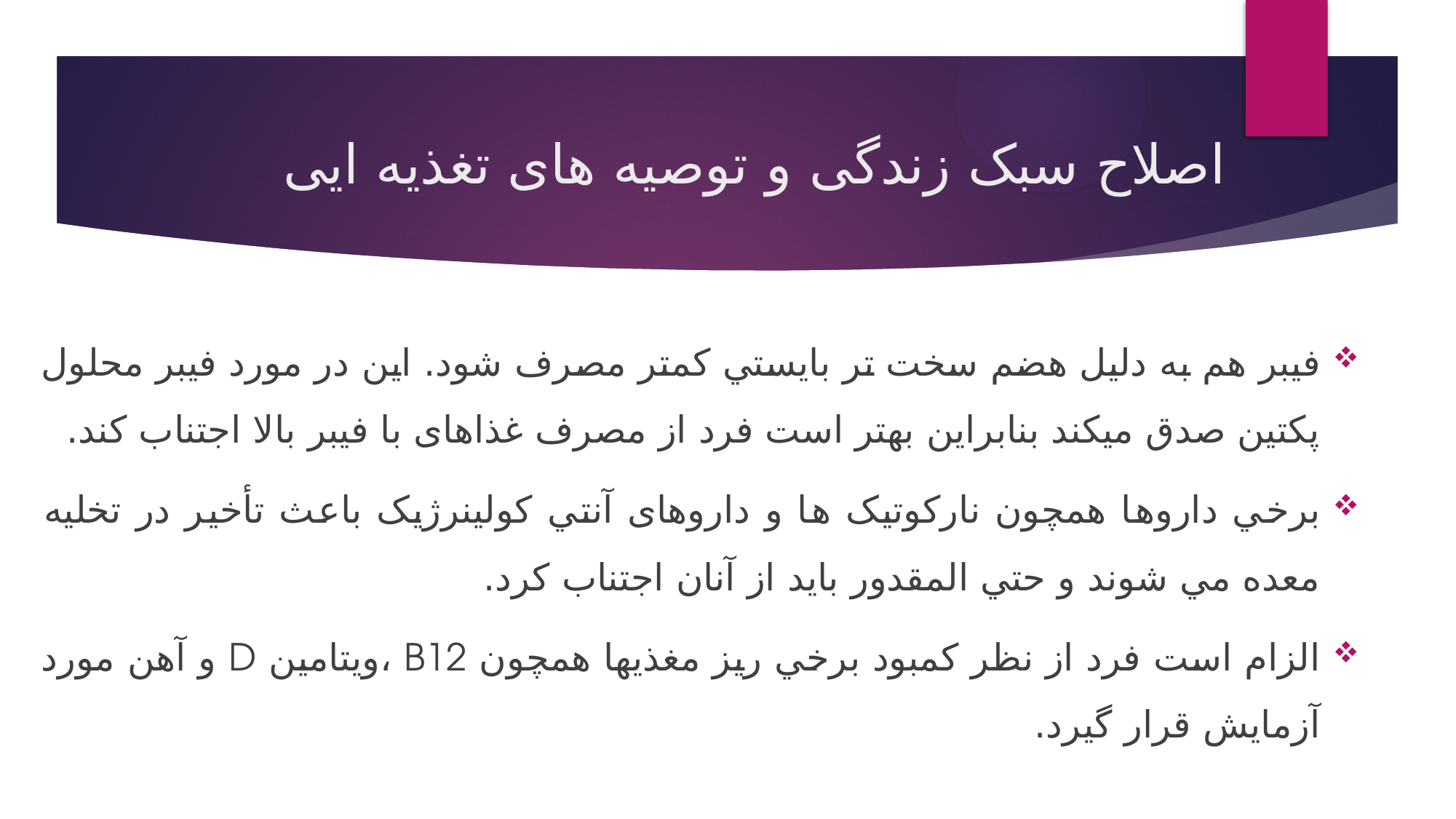

# اصلاح سبک زندگی و توصیه های تغذیه ایی
فيبر هم به دليل هضم سخت تر بايستي كمتر مصرف شود. اين در مورد فيبر محلول پکتين صدق میکند بنابراين بهتر است فرد از مصرف غذاهای با فيبر بالا اجتناب كند.
برخي داروها همچون ناركوتيک ها و داروهای آنتي كولينرژيک باعث تأخير در تخليه معده مي شوند و حتي المقدور بايد از آنان اجتناب كرد.
الزام است فرد از نظر كمبود برخي ريز مغذيها همچون B12 ،ويتامين D و آهن مورد آزمايش قرار گيرد.